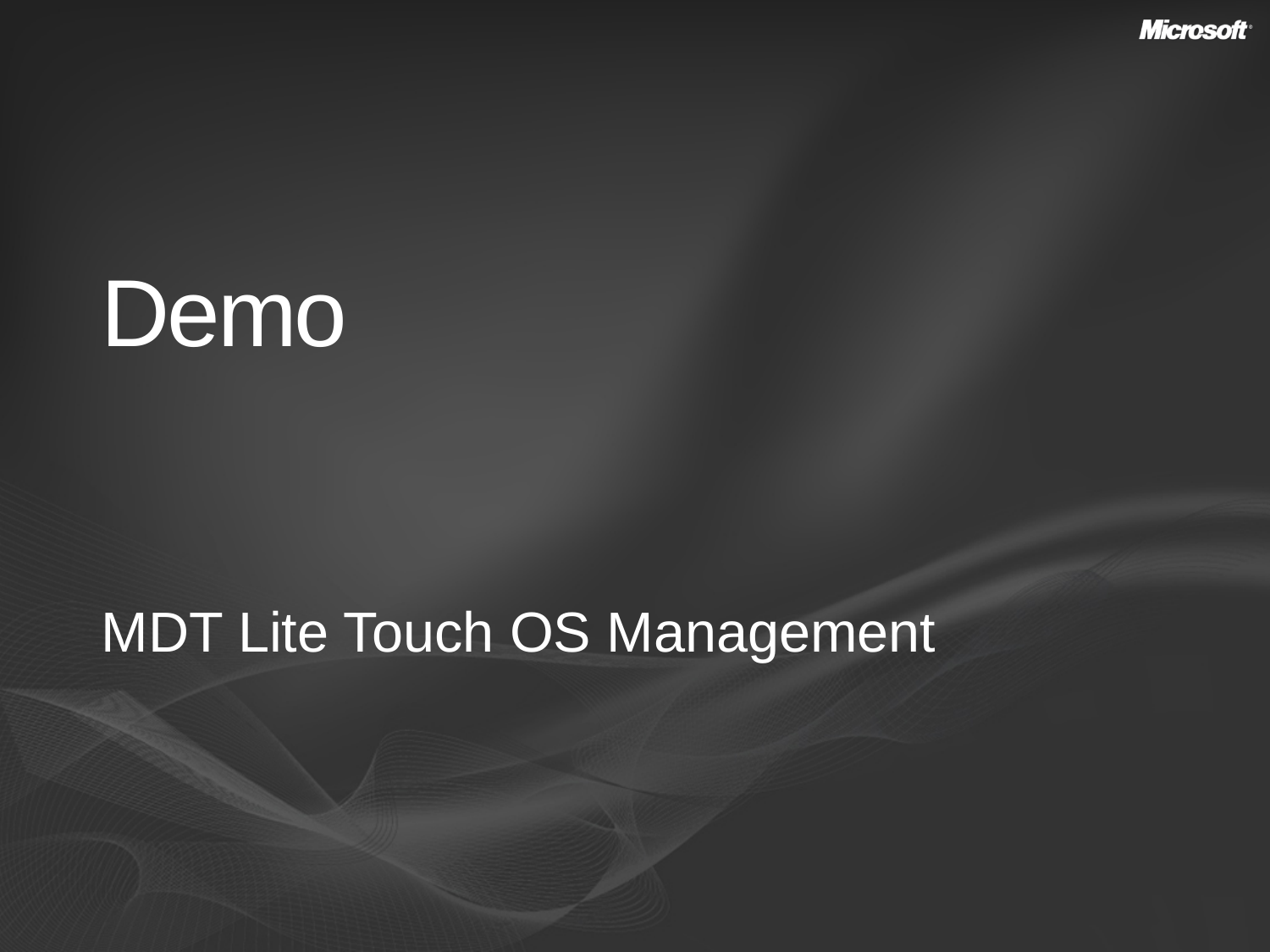

# Demo
MDT Lite Touch OS Management